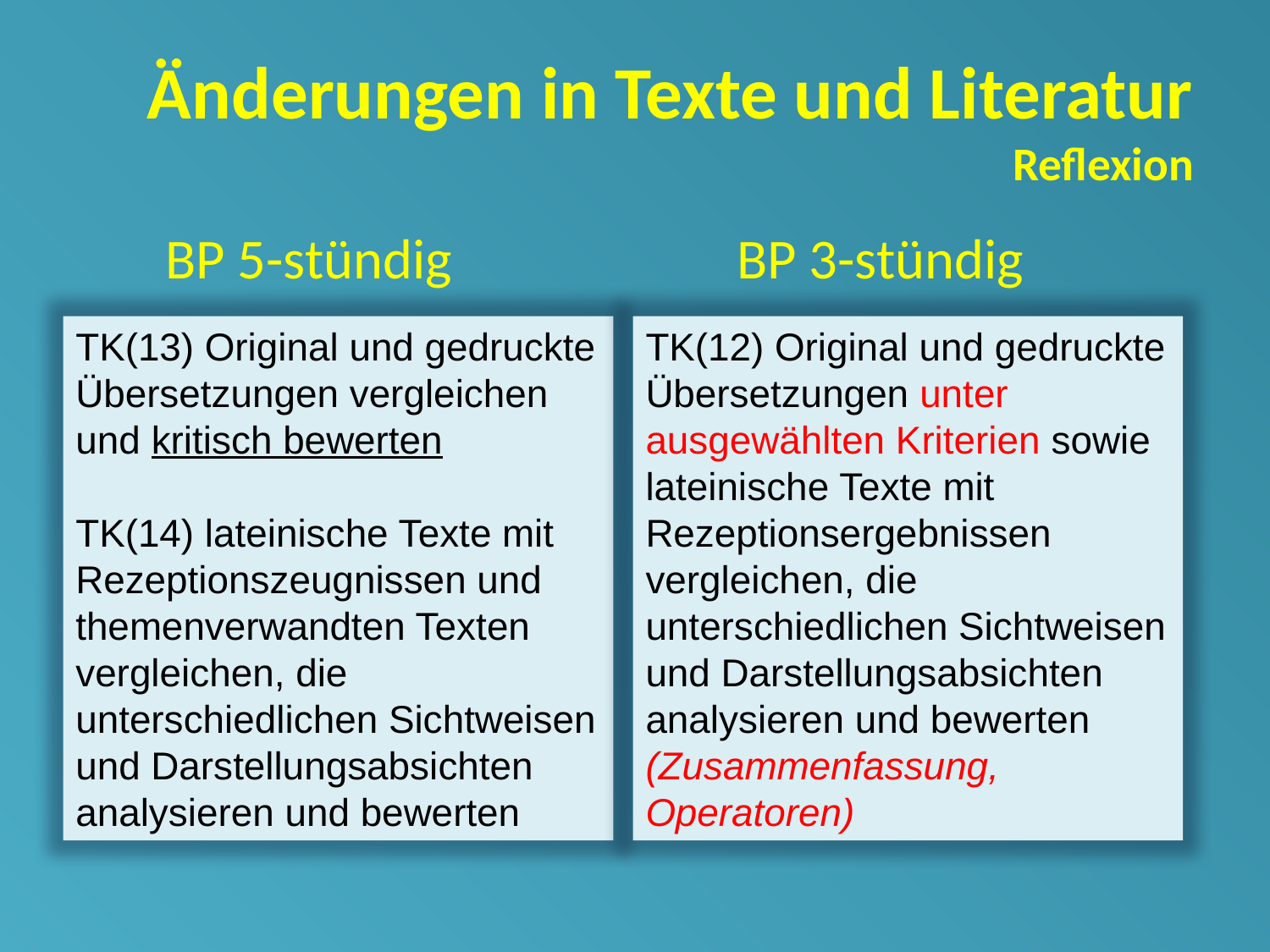

# Änderungen in Texte und Literatur Reflexion
       BP 5-stündig			  BP 3-stündig
TK(12) Original und gedruckte Übersetzungen unter ausgewählten Kriterien sowie lateinische Texte mit Rezeptionsergebnissen vergleichen, die unterschiedlichen Sichtweisen und Darstellungsabsichten analysieren und bewerten
(Zusammenfassung, Operatoren)
TK(13) Original und gedruckte Übersetzungen vergleichen und kritisch bewerten

TK(14) lateinische Texte mit Rezeptionszeugnissen und themenverwandten Texten vergleichen, die unterschiedlichen Sichtweisen und Darstellungsabsichten analysieren und bewerten